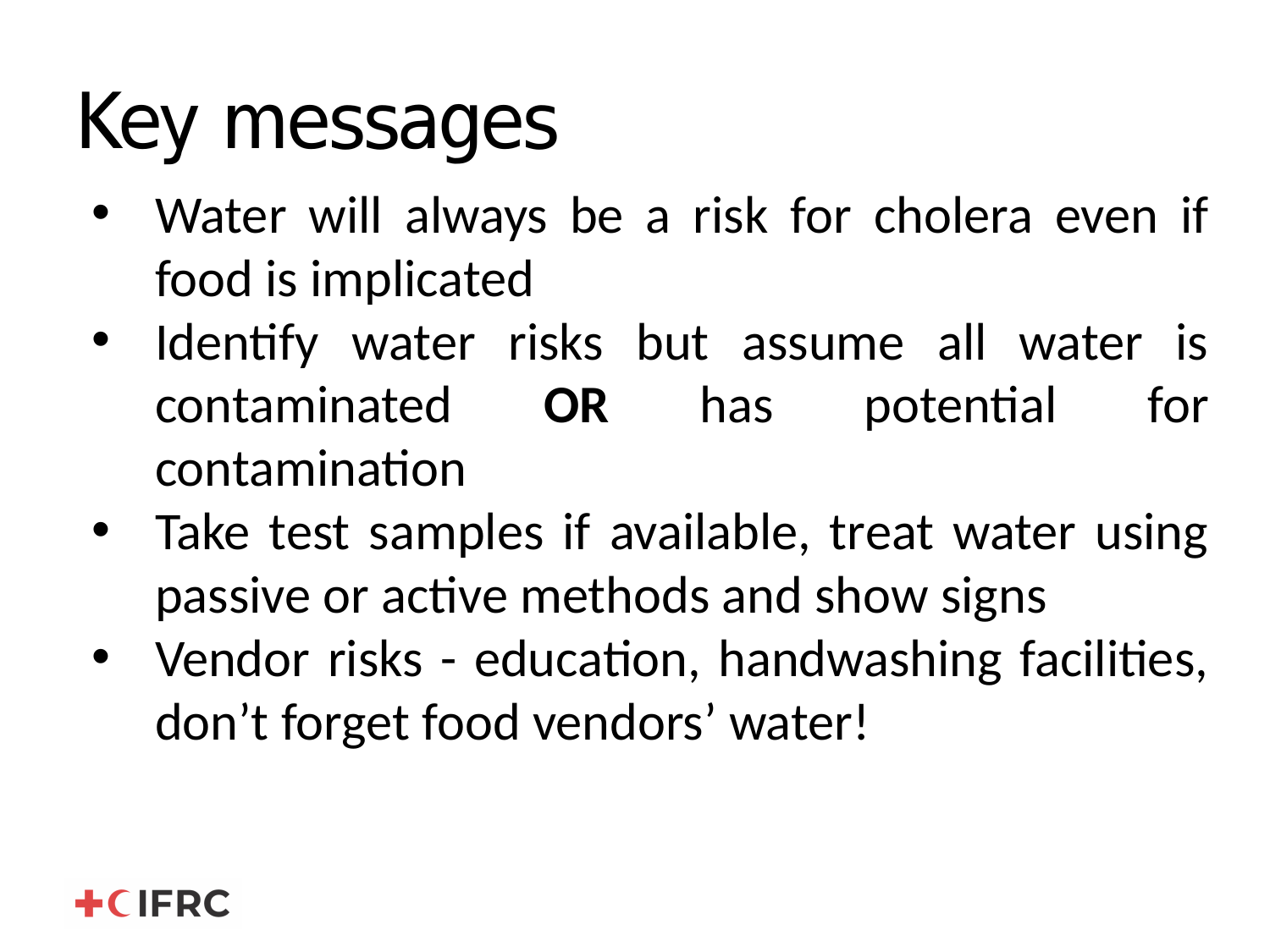

# Key messages
Water will always be a risk for cholera even if food is implicated
Identify water risks but assume all water is contaminated OR has potential for contamination
Take test samples if available, treat water using passive or active methods and show signs
Vendor risks - education, handwashing facilities, don’t forget food vendors’ water!